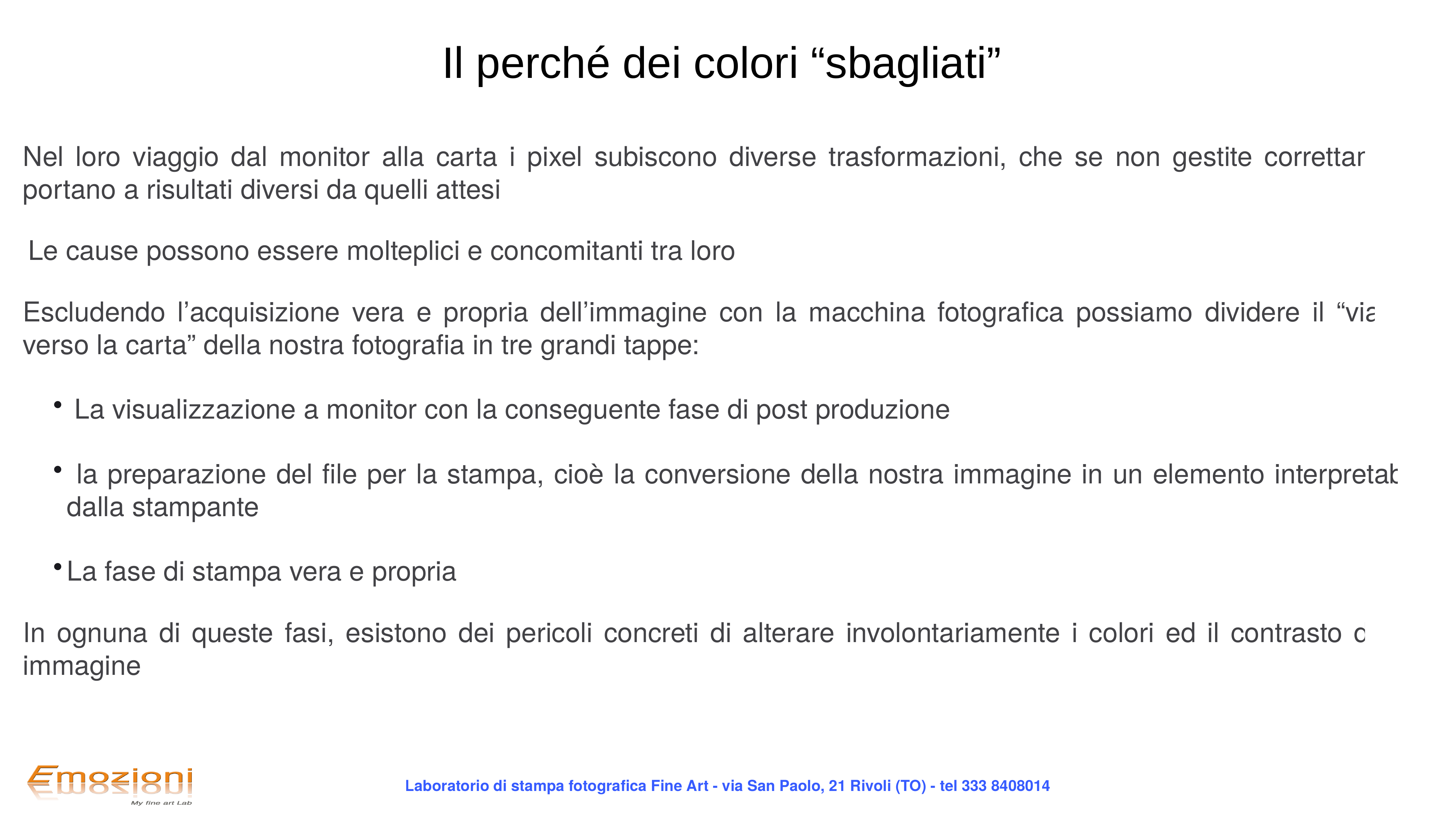

Il perché dei colori “sbagliati”
Nel loro viaggio dal monitor alla carta i pixel subiscono diverse trasformazioni, che se non gestite correttamente portano a risultati diversi da quelli attesi
Le cause possono essere molteplici e concomitanti tra loro
Escludendo l’acquisizione vera e propria dell’immagine con la macchina fotografica possiamo dividere il “viaggio verso la carta” della nostra fotografia in tre grandi tappe:
 La visualizzazione a monitor con la conseguente fase di post produzione
 la preparazione del file per la stampa, cioè la conversione della nostra immagine in un elemento interpretabile dalla stampante
La fase di stampa vera e propria
In ognuna di queste fasi, esistono dei pericoli concreti di alterare involontariamente i colori ed il contrasto di una immagine